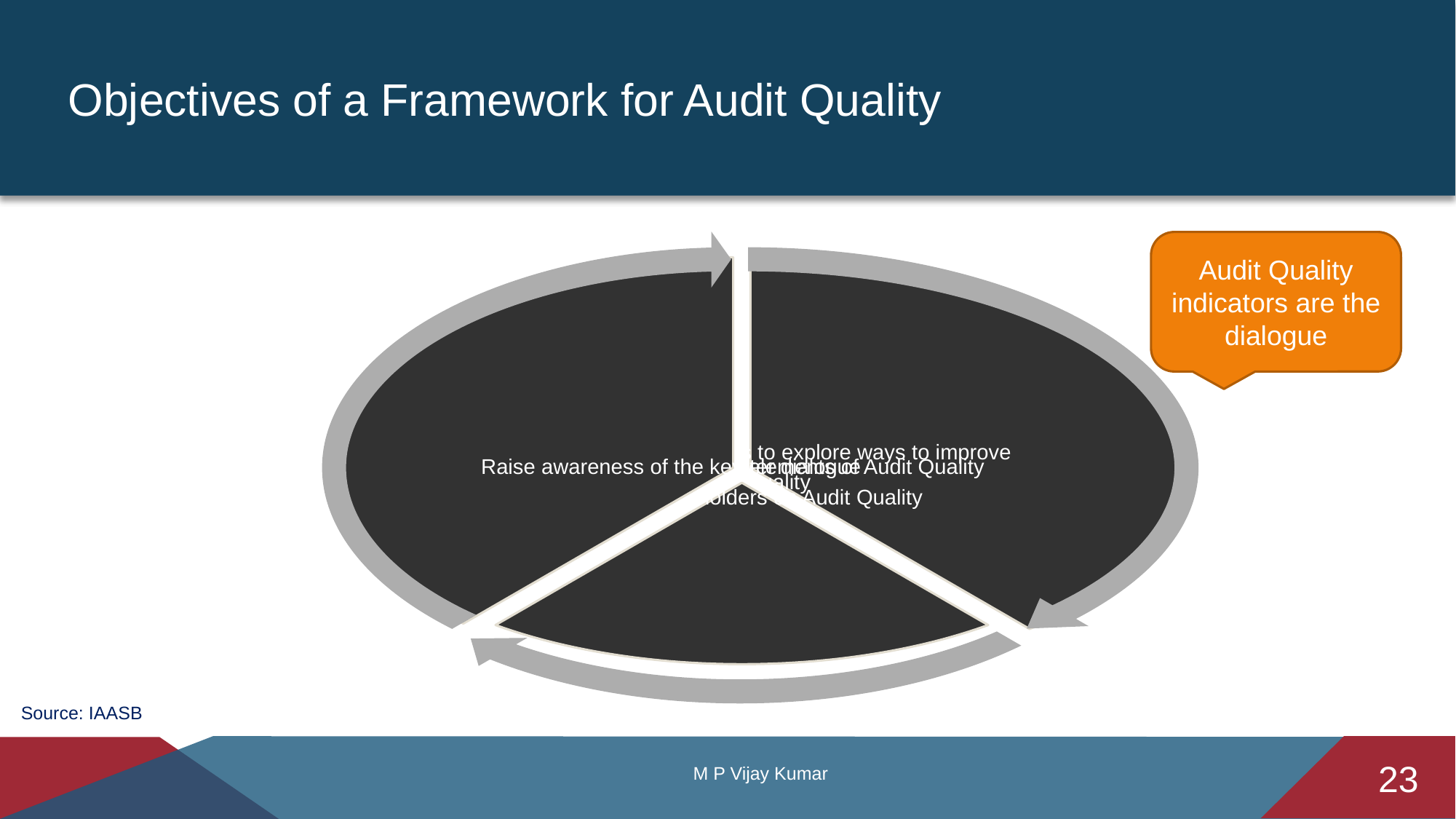

Objectives of a Framework for Audit Quality

Encourage key stakeholders to explore ways to improve
Audit Quality
Facilitate greater dialogue
between stakeholders on Audit Quality
Raise awareness of the key elements of Audit Quality
Audit Quality indicators are the dialogue
Source: IAASB